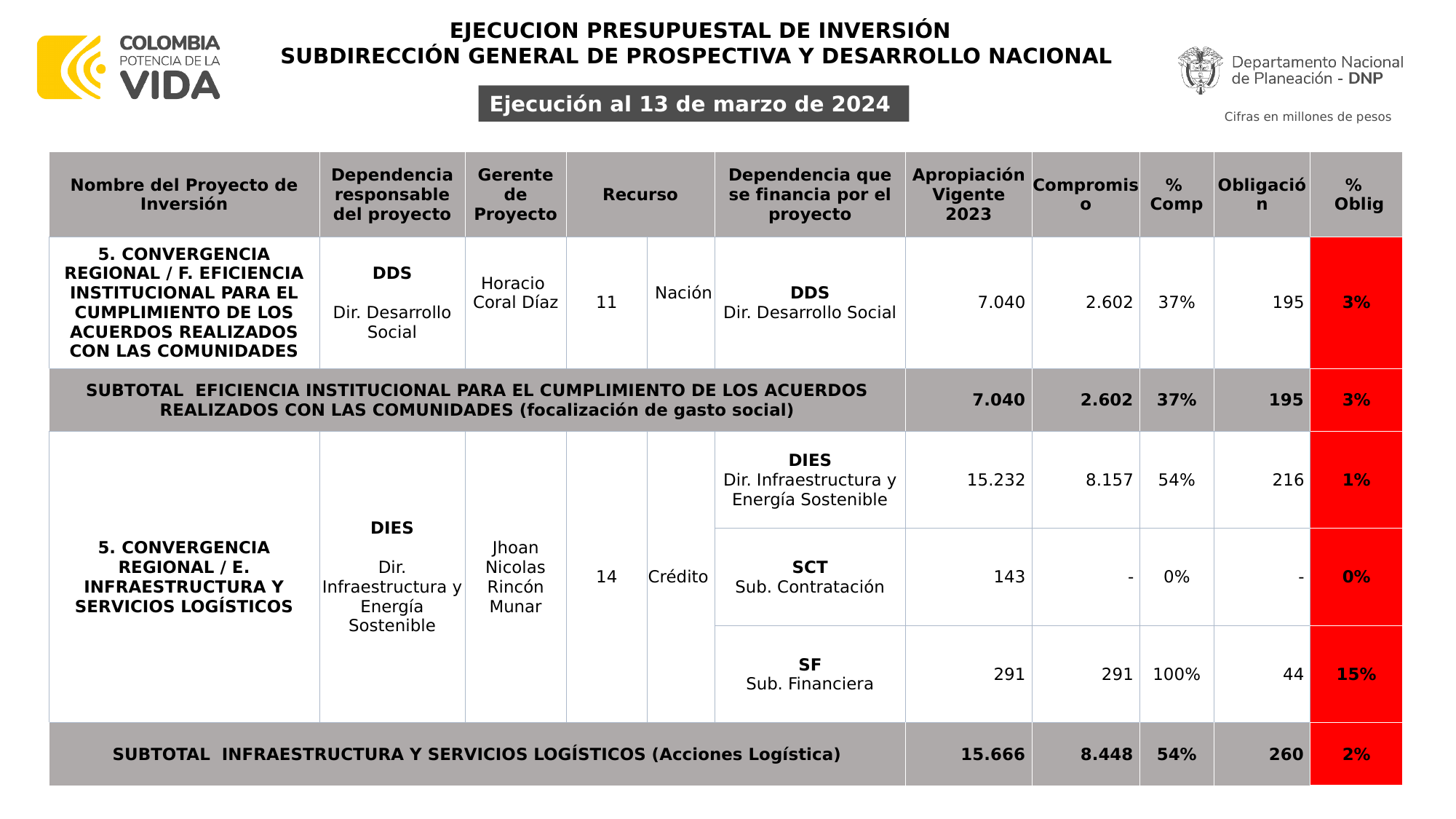

EJECUCION PRESUPUESTAL DE INVERSIÓN
SUBDIRECCIÓN GENERAL DE PROSPECTIVA Y DESARROLLO NACIONAL
Ejecución al 13 de marzo de 2024
Cifras en millones de pesos
| Nombre del Proyecto de Inversión | Dependencia responsable del proyecto | Gerente de Proyecto | Recurso |  | Dependencia que se financia por el proyecto | Apropiación Vigente 2023 | Compromiso | % Comp | Obligación | % Oblig |
| --- | --- | --- | --- | --- | --- | --- | --- | --- | --- | --- |
| 5. CONVERGENCIA REGIONAL / F. EFICIENCIA INSTITUCIONAL PARA EL CUMPLIMIENTO DE LOS ACUERDOS REALIZADOS CON LAS COMUNIDADES | DDS Dir. Desarrollo Social | Horacio Coral Díaz | 11 | Nación | DDS Dir. Desarrollo Social | 7.040 | 2.602 | 37% | 195 | 3% |
| SUBTOTAL EFICIENCIA INSTITUCIONAL PARA EL CUMPLIMIENTO DE LOS ACUERDOS REALIZADOS CON LAS COMUNIDADES (focalización de gasto social) |  |  |  |  |  | 7.040 | 2.602 | 37% | 195 | 3% |
| 5. CONVERGENCIA REGIONAL / E. INFRAESTRUCTURA Y SERVICIOS LOGÍSTICOS | DIES Dir. Infraestructura y Energía Sostenible | Jhoan Nicolas Rincón Munar | 14 | Crédito | DIES Dir. Infraestructura y Energía Sostenible | 15.232 | 8.157 | 54% | 216 | 1% |
|  |  |  |  |  | SCT Sub. Contratación | 143 | - | 0% | - | 0% |
|  |  |  |  |  | SF Sub. Financiera | 291 | 291 | 100% | 44 | 15% |
| SUBTOTAL INFRAESTRUCTURA Y SERVICIOS LOGÍSTICOS (Acciones Logística) |  |  |  |  |  | 15.666 | 8.448 | 54% | 260 | 2% |